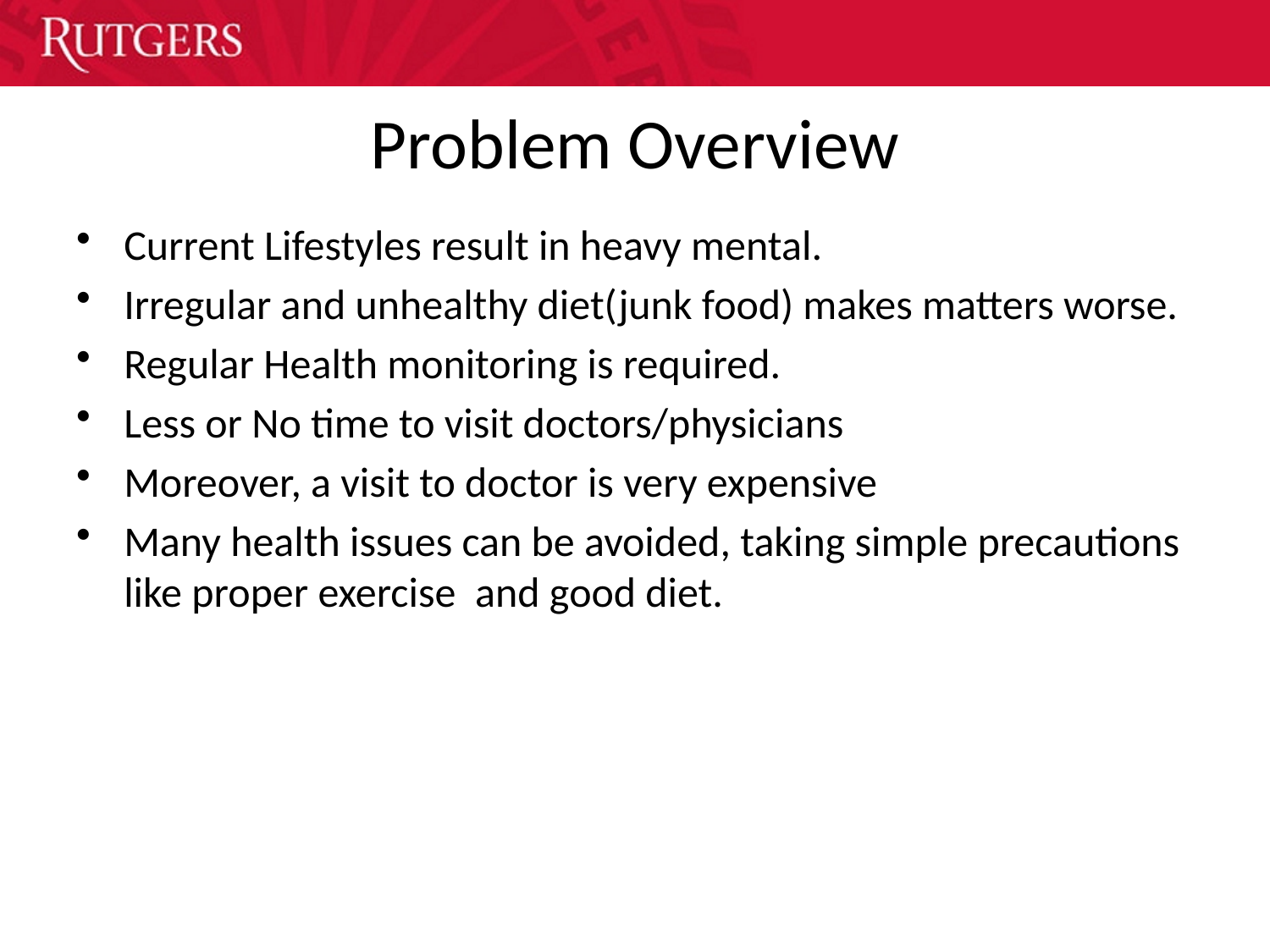

# Problem Overview
Current Lifestyles result in heavy mental.
Irregular and unhealthy diet(junk food) makes matters worse.
Regular Health monitoring is required.
Less or No time to visit doctors/physicians
Moreover, a visit to doctor is very expensive
Many health issues can be avoided, taking simple precautions like proper exercise  and good diet.